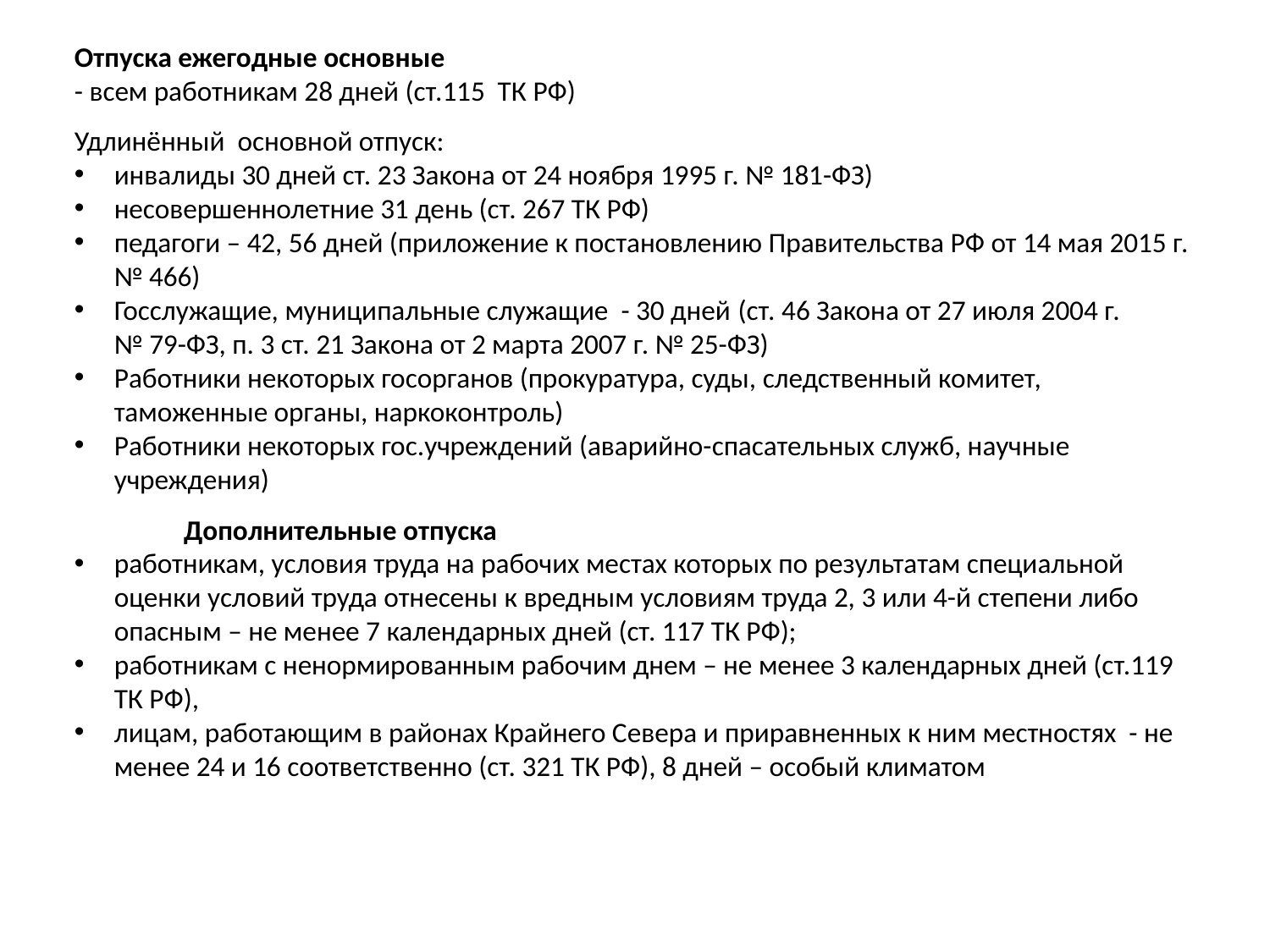

Отпуска ежегодные основные
- всем работникам 28 дней (ст.115  ТК РФ)

Удлинённый  основной отпуск:
инвалиды 30 дней ст. 23 Закона от 24 ноября 1995 г. № 181-ФЗ)
несовершеннолетние 31 день (ст. 267 ТК РФ)
педагоги – 42, 56 дней (приложение к постановлению Правительства РФ от 14 мая 2015 г. № 466)
Госслужащие, муниципальные служащие  - 30 дней (ст. 46 Закона от 27 июля 2004 г. № 79-ФЗ, п. 3 ст. 21 Закона от 2 марта 2007 г. № 25-ФЗ)
Работники некоторых госорганов (прокуратура, суды, следственный комитет, таможенные органы, наркоконтроль)
Работники некоторых гос.учреждений (аварийно-спасательных служб, научные  учреждения)

Дополнительные отпуска
работникам, условия труда на рабочих местах которых по результатам специальной оценки условий труда отнесены к вредным условиям труда 2, 3 или 4-й степени либо опасным – не менее 7 календарных дней (ст. 117 ТК РФ);
работникам с ненормированным рабочим днем – не менее 3 календарных дней (ст.119 ТК РФ),
лицам, работающим в районах Крайнего Севера и приравненных к ним местностях  - не менее 24 и 16 соответственно (ст. 321 ТК РФ), 8 дней – особый климатом
Дипломы
Диплом «Мастер делового администрирования –  Master of Business Administration (MBA)» на русском языке
Диплом Master of Business Administration с логотипом UNESCO на английском языке